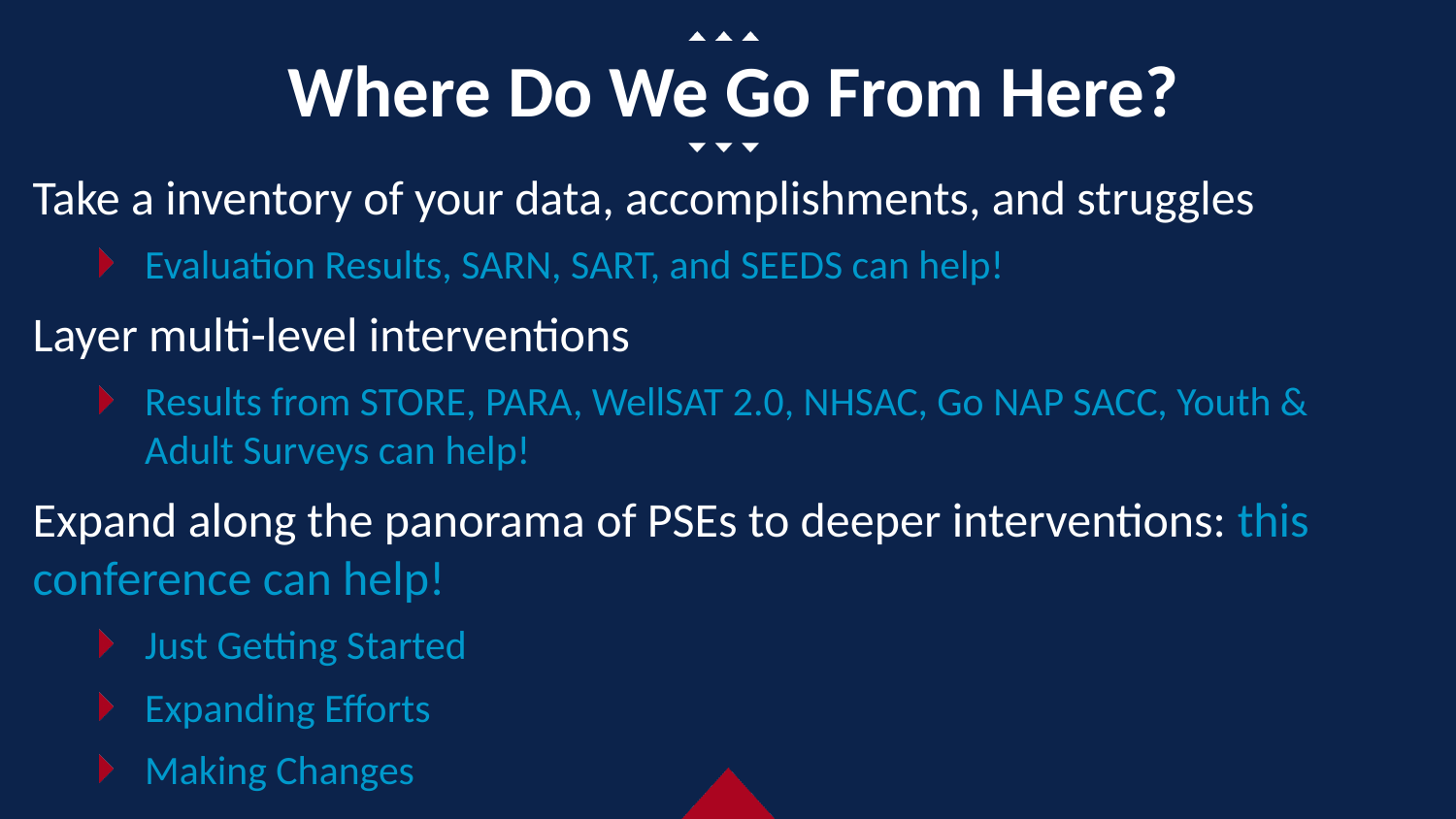

# Where Do We Go From Here?
Take a inventory of your data, accomplishments, and struggles
Evaluation Results, SARN, SART, and SEEDS can help!
Layer multi-level interventions
Results from STORE, PARA, WellSAT 2.0, NHSAC, Go NAP SACC, Youth & Adult Surveys can help!
Expand along the panorama of PSEs to deeper interventions: this conference can help!
Just Getting Started
Expanding Efforts
Making Changes